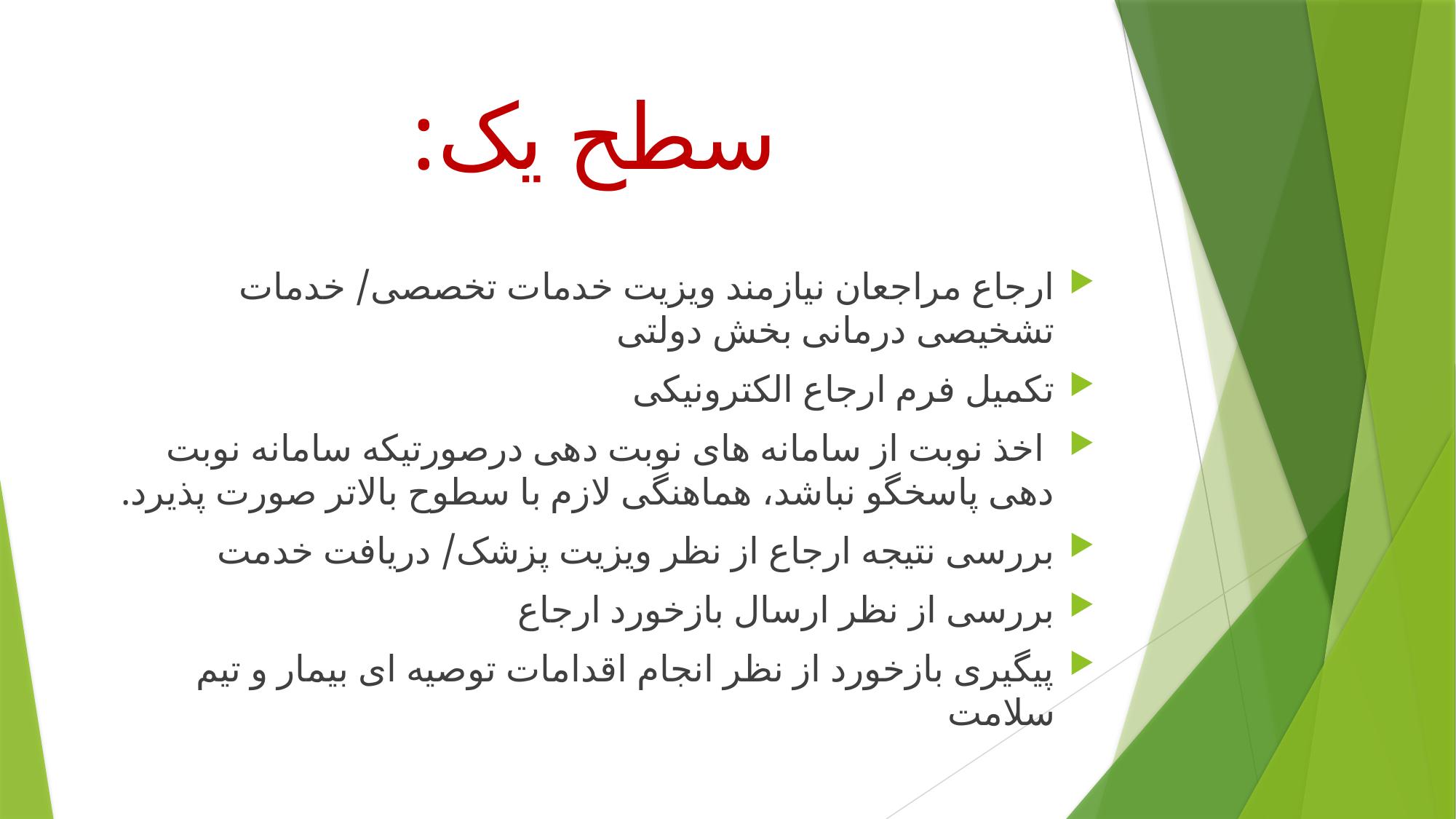

# سطح یک:
ارجاع مراجعان نیازمند ویزیت خدمات تخصصی/ خدمات تشخیصی درمانی بخش دولتی
تکمیل فرم ارجاع الکترونیکی
 اخذ نوبت از سامانه های نوبت دهی درصورتیکه سامانه نوبت دهی پاسخگو نباشد، هماهنگی لازم با سطوح بالاتر صورت پذیرد.
بررسی نتیجه ارجاع از نظر ویزیت پزشک/ دریافت خدمت
بررسی از نظر ارسال بازخورد ارجاع
پیگیری بازخورد از نظر انجام اقدامات توصیه ای بیمار و تیم سلامت